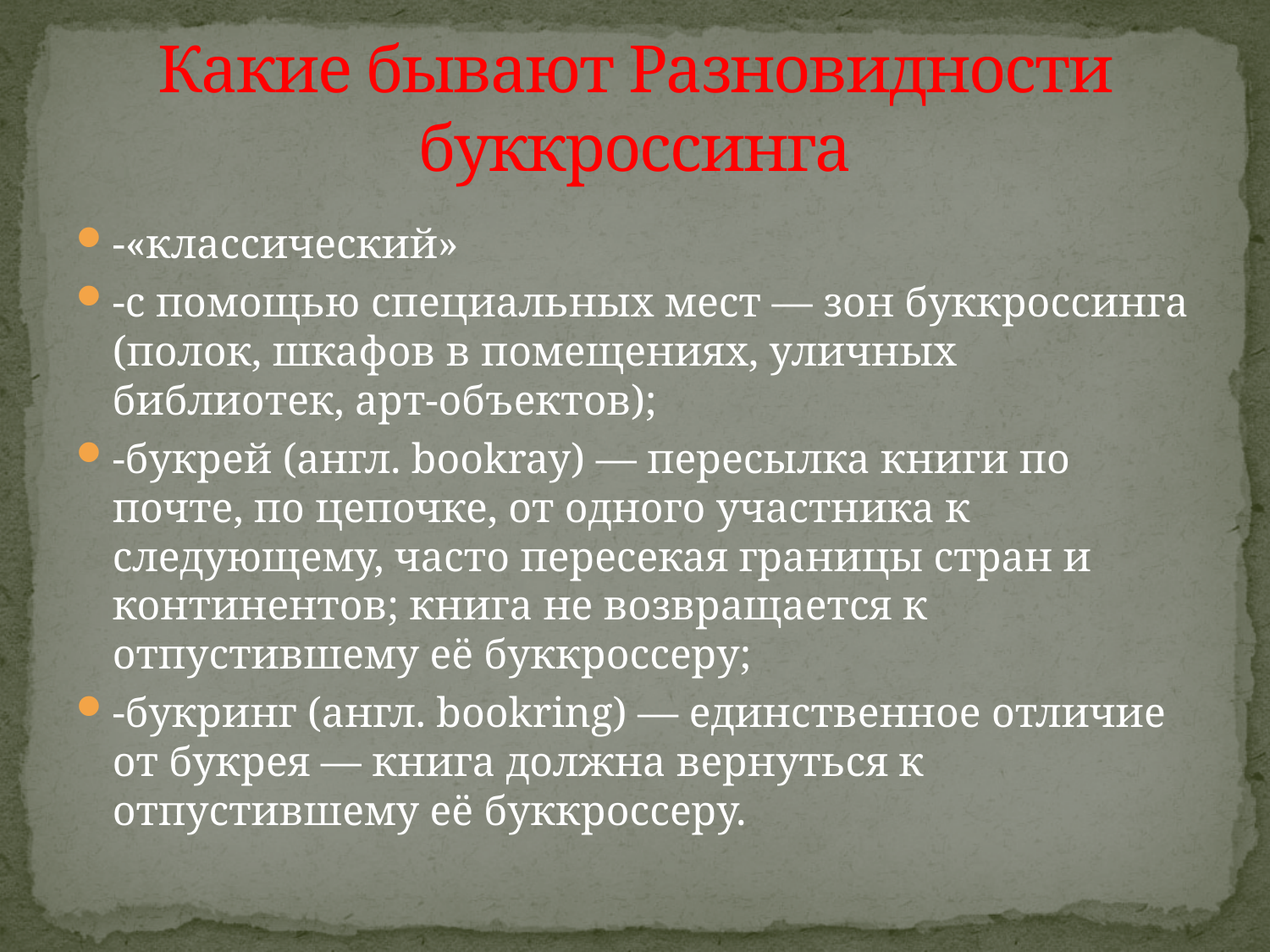

# Какие бывают Разновидности буккроссинга
-«классический»
-с помощью специальных мест — зон буккроссинга (полок, шкафов в помещениях, уличных библиотек, арт-объектов);
-букрей (англ. bookray) — пересылка книги по почте, по цепочке, от одного участника к следующему, часто пересекая границы стран и континентов; книга не возвращается к отпустившему её буккроссеру;
-букринг (англ. bookring) — единственное отличие от букрея — книга должна вернуться к отпустившему её буккроссеру.